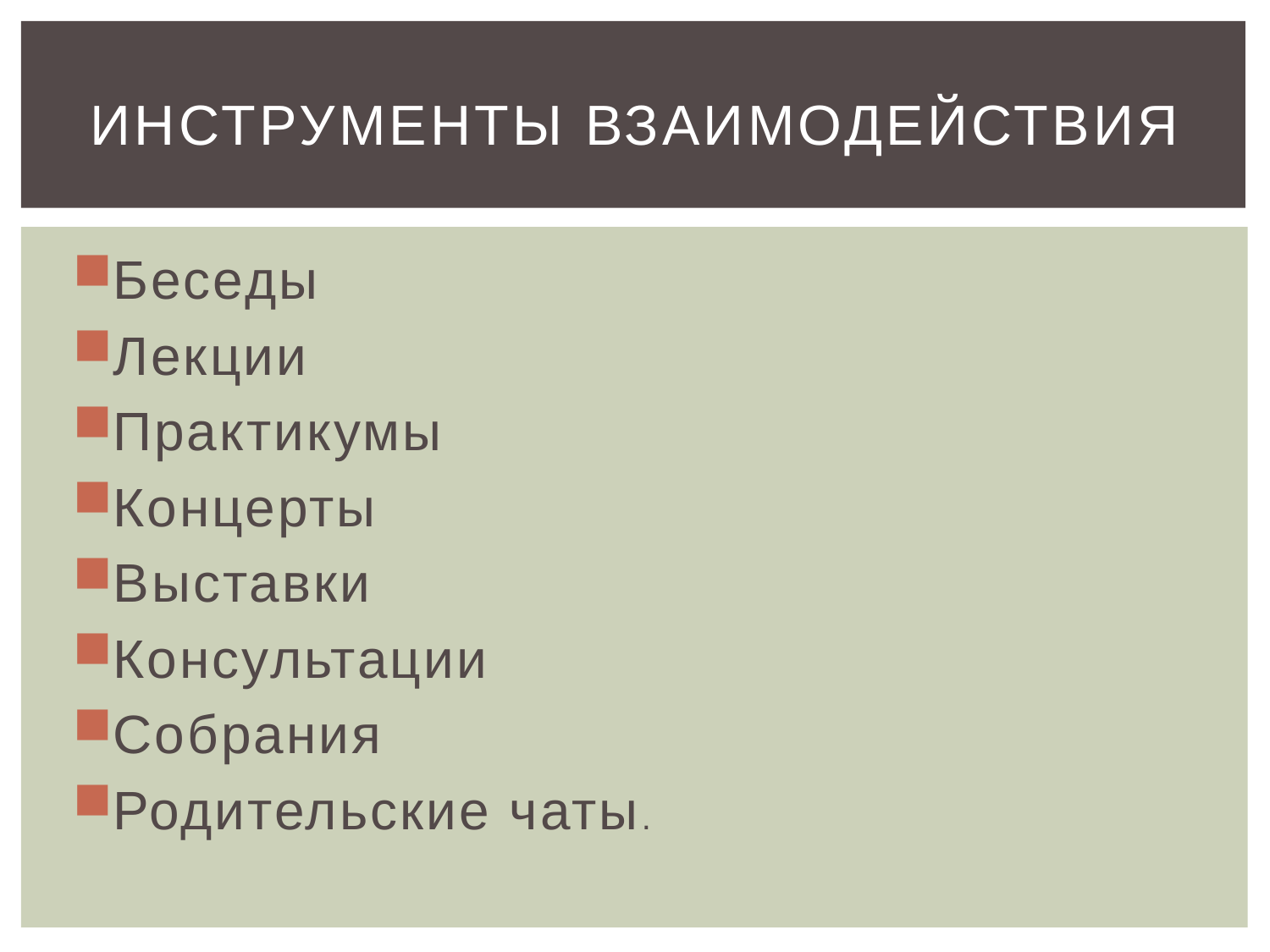

# Инструменты взаимодействия
Беседы
Лекции
Практикумы
Концерты
Выставки
Консультации
Собрания
Родительские чаты.